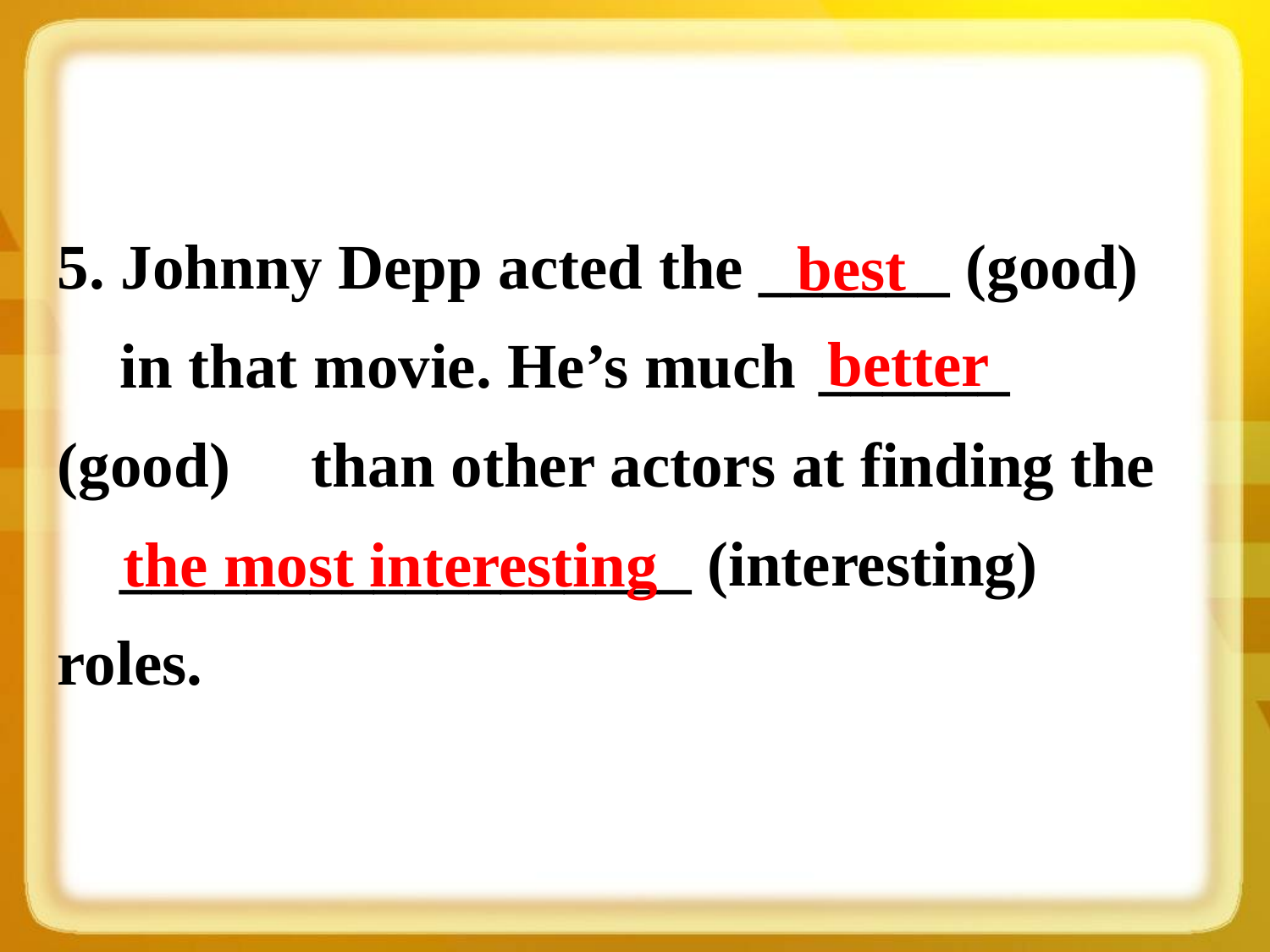

5. Johnny Depp acted the ______ (good) 	in that movie. He’s much	______ (good) 	than other actors at finding the 	__________________ (interesting) roles.
best
better
 the most interesting